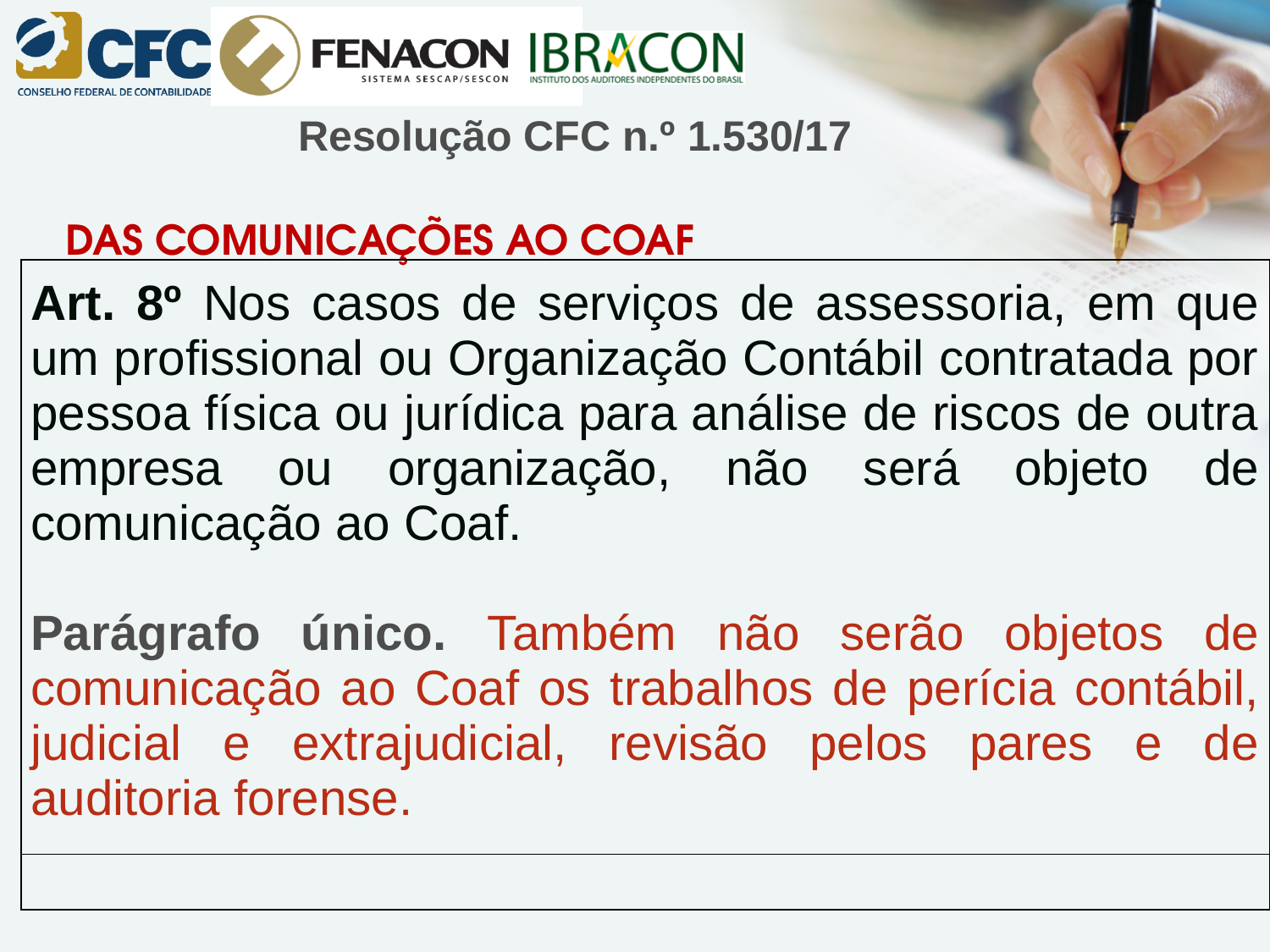

# Resolução CFC n.º 1.530/17

DAS COMUNICAÇÕES AO COAF
| Art. 8º Nos casos de serviços de assessoria, em que um profissional ou Organização Contábil contratada por pessoa física ou jurídica para análise de riscos de outra empresa ou organização, não será objeto de comunicação ao Coaf.   Parágrafo único. Também não serão objetos de comunicação ao Coaf os trabalhos de perícia contábil, judicial e extrajudicial, revisão pelos pares e de auditoria forense. |
| --- |
|  |